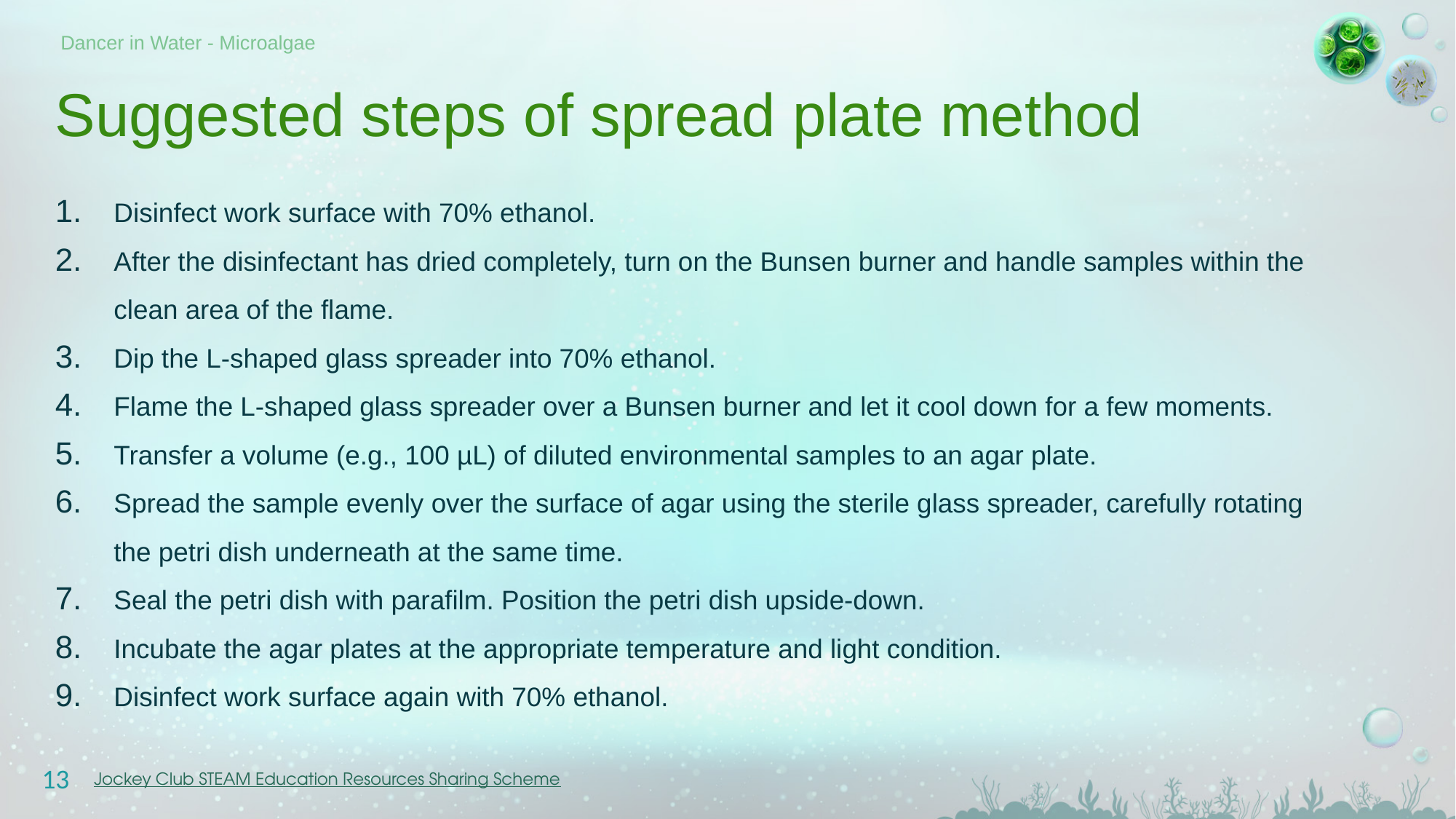

# Suggested steps of spread plate method
Disinfect work surface with 70% ethanol.
After the disinfectant has dried completely, turn on the Bunsen burner and handle samples within the clean area of the flame.
Dip the L-shaped glass spreader into 70% ethanol.
Flame the L-shaped glass spreader over a Bunsen burner and let it cool down for a few moments.
Transfer a volume (e.g., 100 µL) of diluted environmental samples to an agar plate.
Spread the sample evenly over the surface of agar using the sterile glass spreader, carefully rotating the petri dish underneath at the same time.
Seal the petri dish with parafilm. Position the petri dish upside-down.
Incubate the agar plates at the appropriate temperature and light condition.
Disinfect work surface again with 70% ethanol.

13